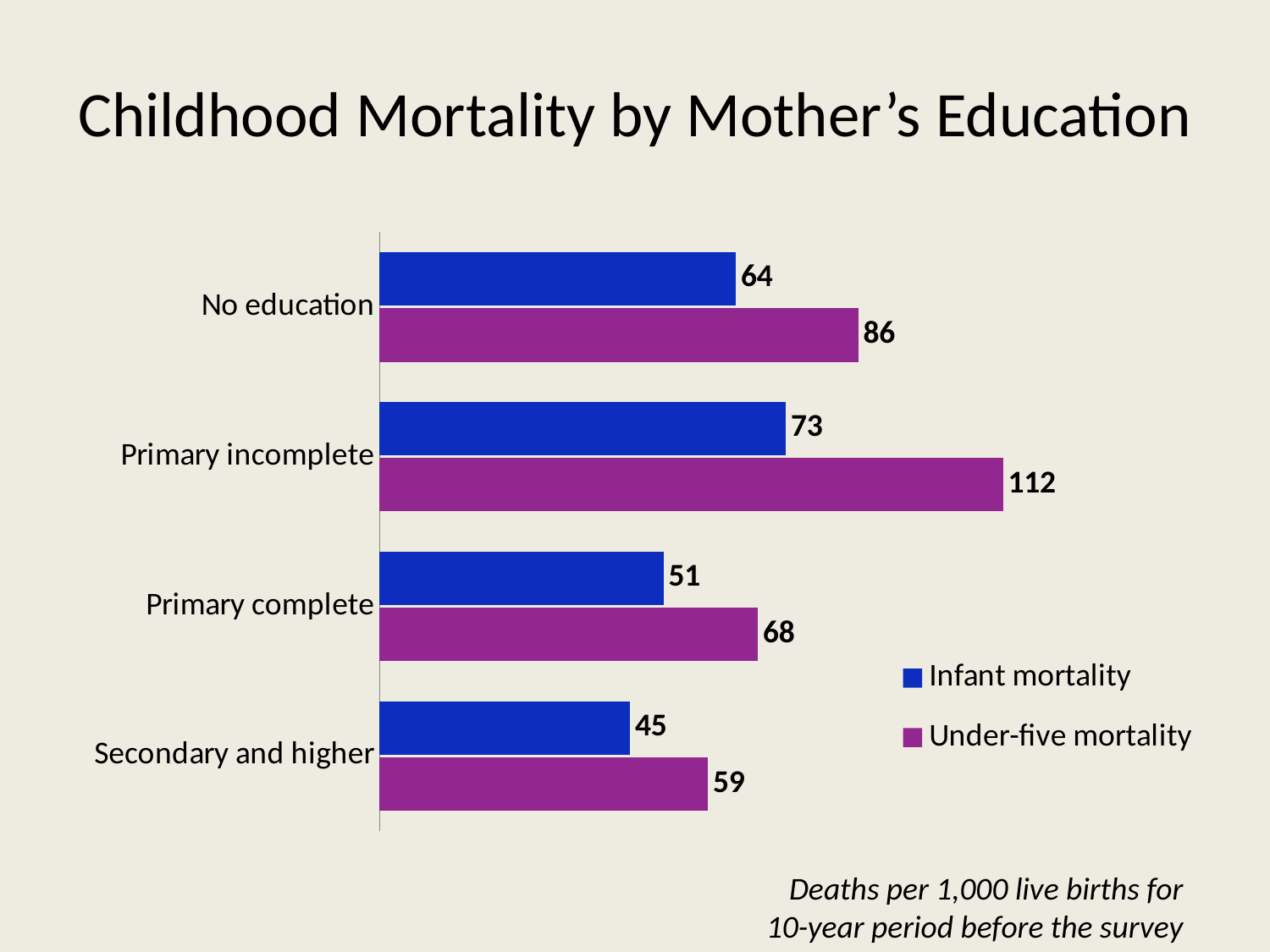

# Childhood Mortality by Mother’s Education

### Chart

| Category | Under-five mortality | Infant mortality |
|---|---|---|
| Secondary and higher | 59.0 | 45.0 |
| Primary complete | 68.0 | 51.0 |
| Primary incomplete | 112.0 | 73.0 |
| No education | 86.0 | 64.0 |
Deaths per 1,000 live births for 10-year period before the survey